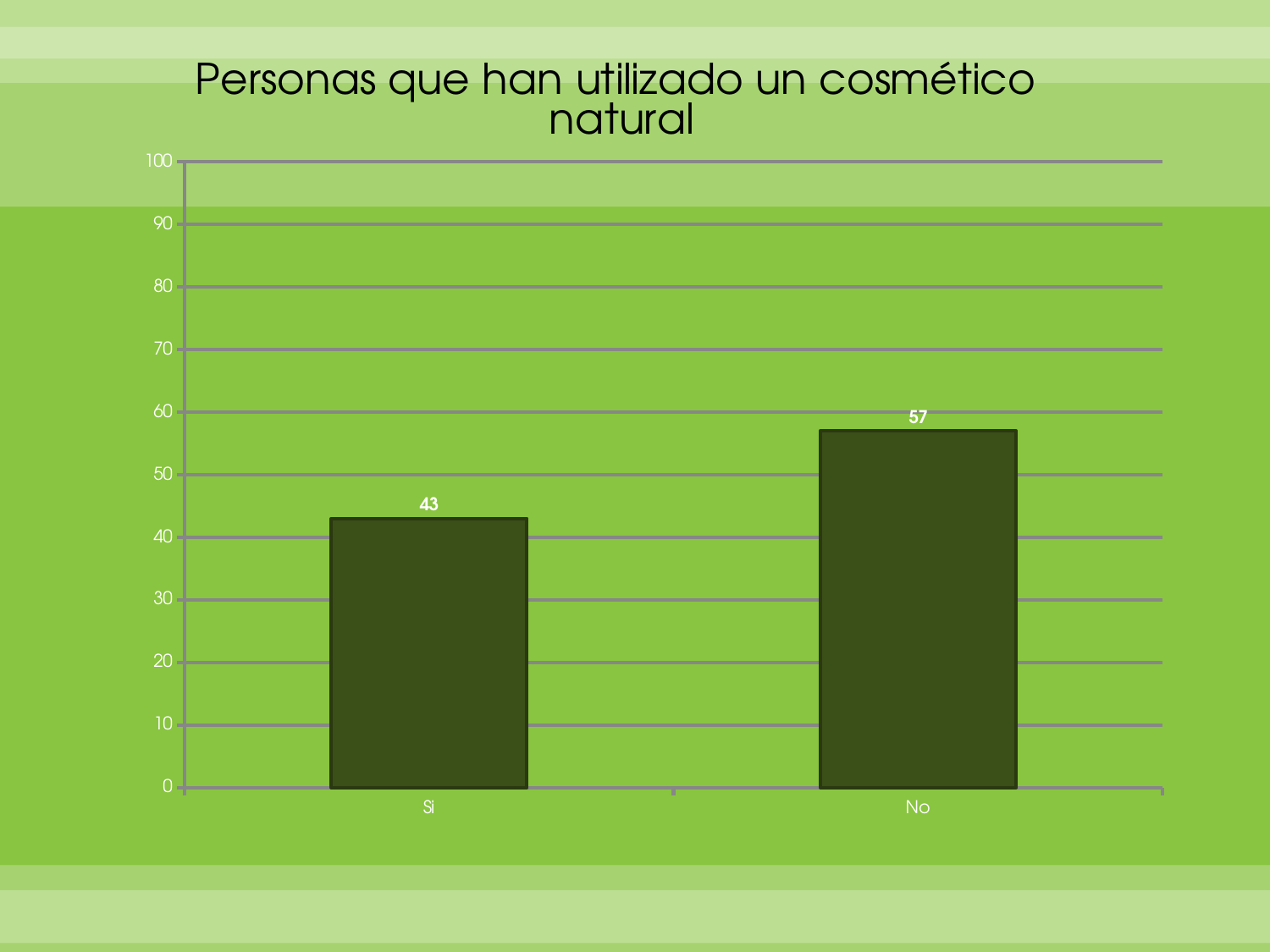

### Chart

| Category |  |
|---|---|
| Si | 43.0 |
| No | 57.0 |